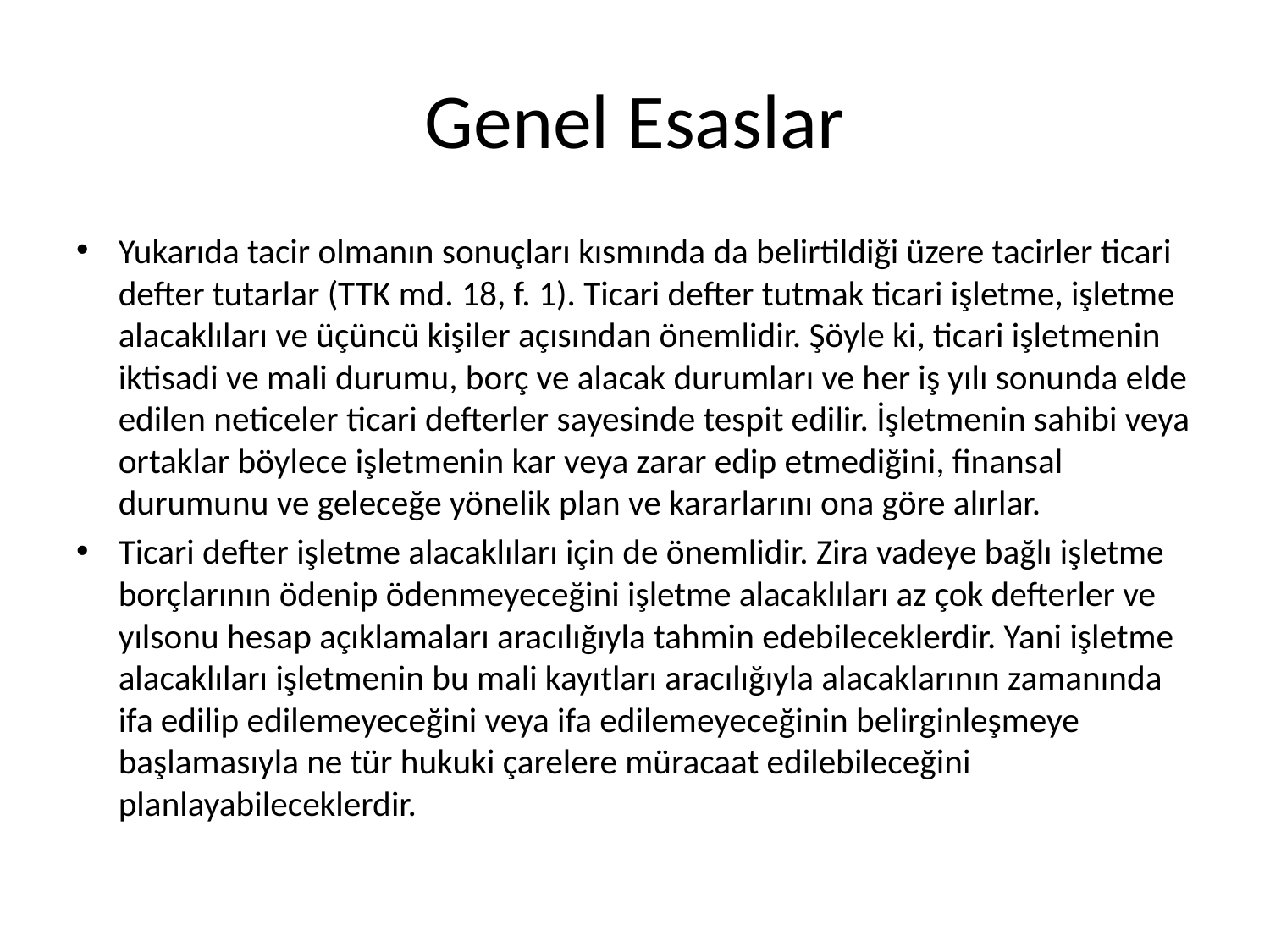

# Genel Esaslar
Yukarıda tacir olmanın sonuçları kısmında da belirtildiği üzere tacirler ticari defter tutarlar (TTK md. 18, f. 1). Ticari defter tutmak ticari işletme, işletme alacaklıları ve üçüncü kişiler açısından önemlidir. Şöyle ki, ticari işletmenin iktisadi ve mali durumu, borç ve alacak durumları ve her iş yılı sonunda elde edilen neticeler ticari defterler sayesinde tespit edilir. İşletmenin sahibi veya ortaklar böylece işletmenin kar veya zarar edip etmediğini, finansal durumunu ve geleceğe yönelik plan ve kararlarını ona göre alırlar.
Ticari defter işletme alacaklıları için de önemlidir. Zira vadeye bağlı işletme borçlarının ödenip ödenmeyeceğini işletme alacaklıları az çok defterler ve yılsonu hesap açıklamaları aracılığıyla tahmin edebileceklerdir. Yani işletme alacaklıları işletmenin bu mali kayıtları aracılığıyla alacaklarının zamanında ifa edilip edilemeyeceğini veya ifa edilemeyeceğinin belirginleşmeye başlamasıyla ne tür hukuki çarelere müracaat edilebileceğini planlayabileceklerdir.